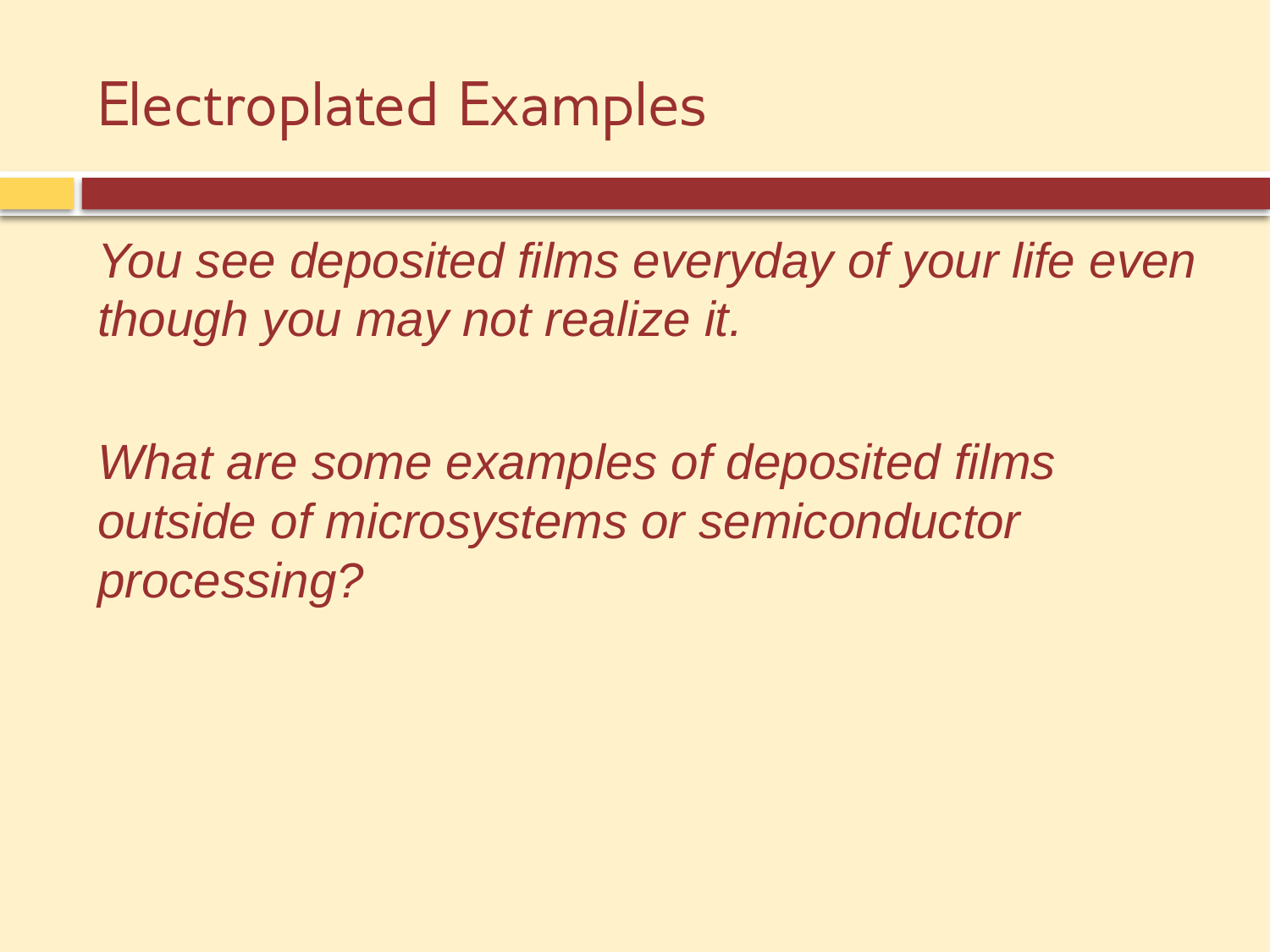

# Electroplated Examples
You see deposited films everyday of your life even though you may not realize it.

What are some examples of deposited films outside of microsystems or semiconductor processing?